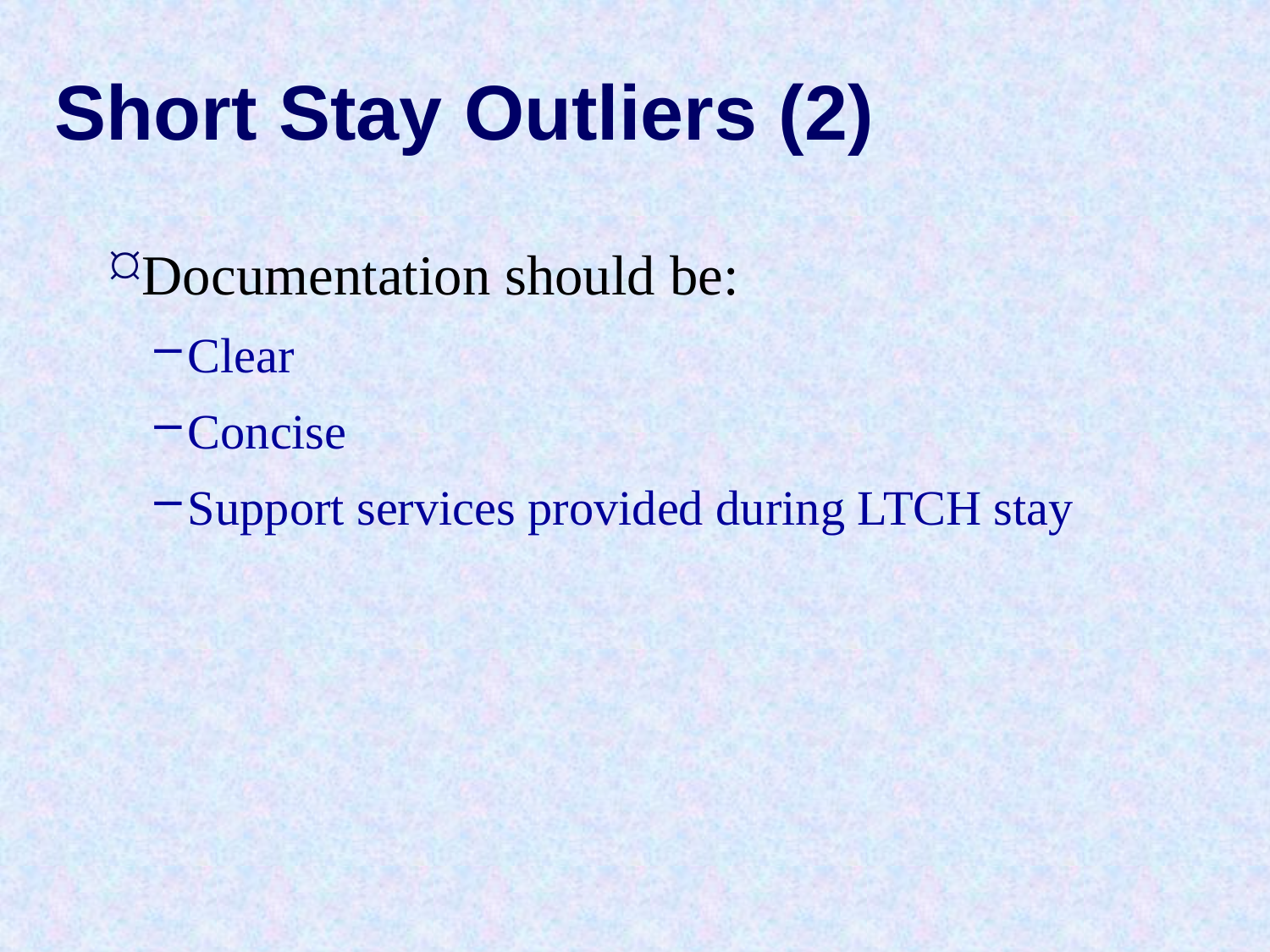

# Short Stay Outliers (2)
Documentation should be:
Clear
Concise
Support services provided during LTCH stay